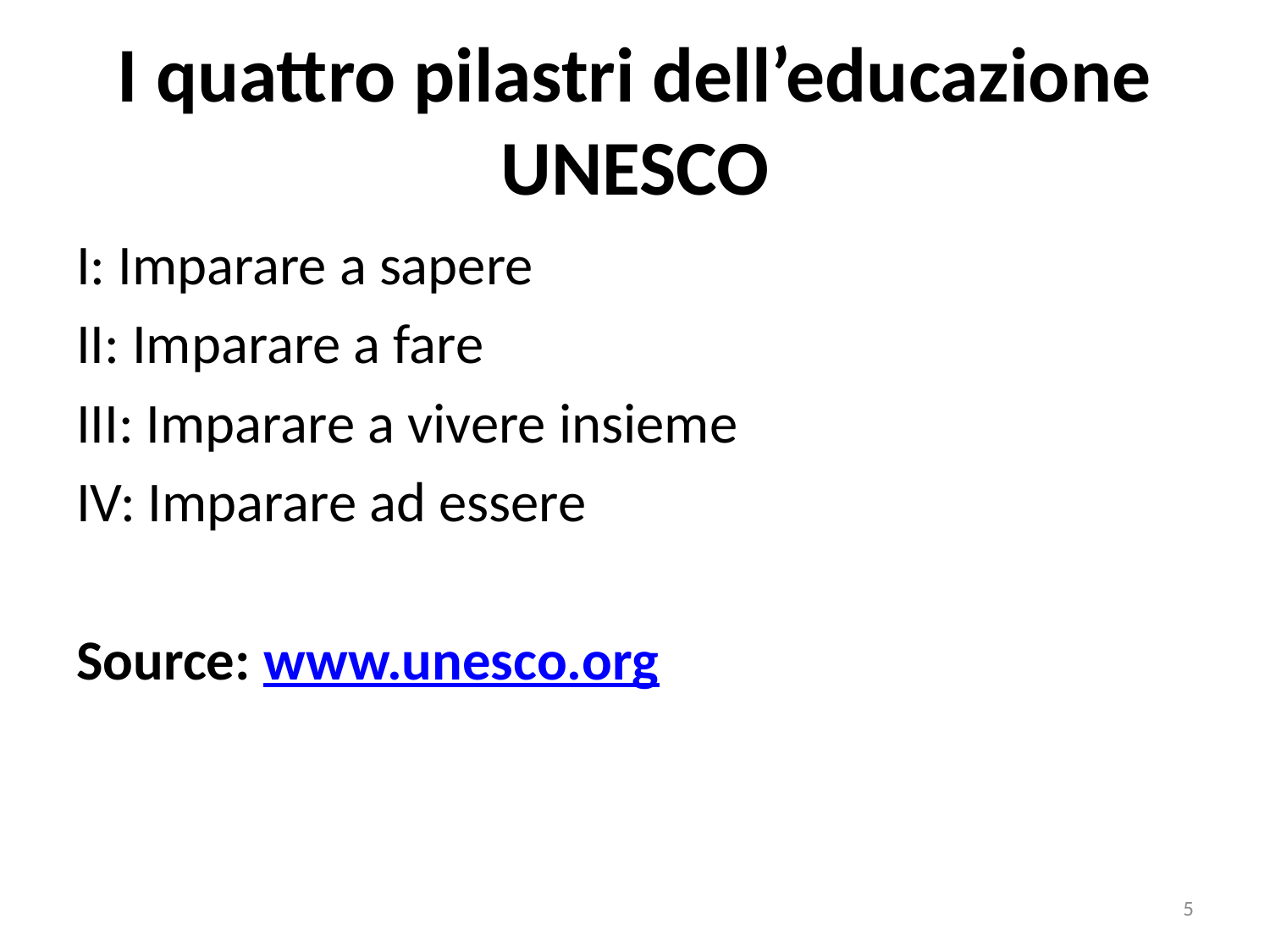

# I quattro pilastri dell’educazione UNESCO
I: Imparare a sapere
II: Imparare a fare
III: Imparare a vivere insieme
IV: Imparare ad essere

Source: www.unesco.org
5